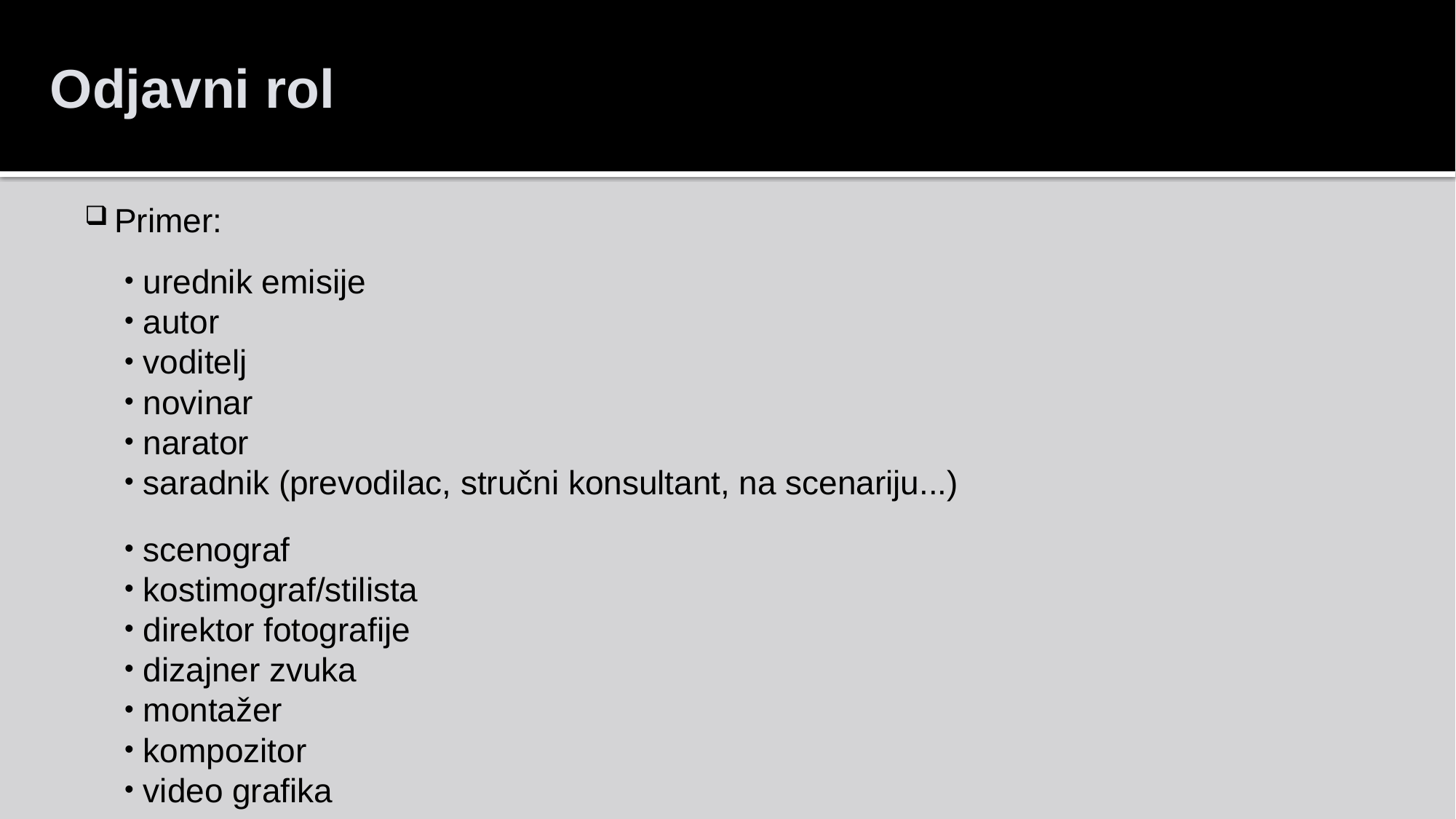

Odjavni rol

Primer:

urednik emisije
autor
voditelj
novinar
narator
saradnik (prevodilac, stručni konsultant, na scenariju...)

scenograf
kostimograf/stilista
direktor fotografije
dizajner zvuka
montažer
kompozitor
video grafika